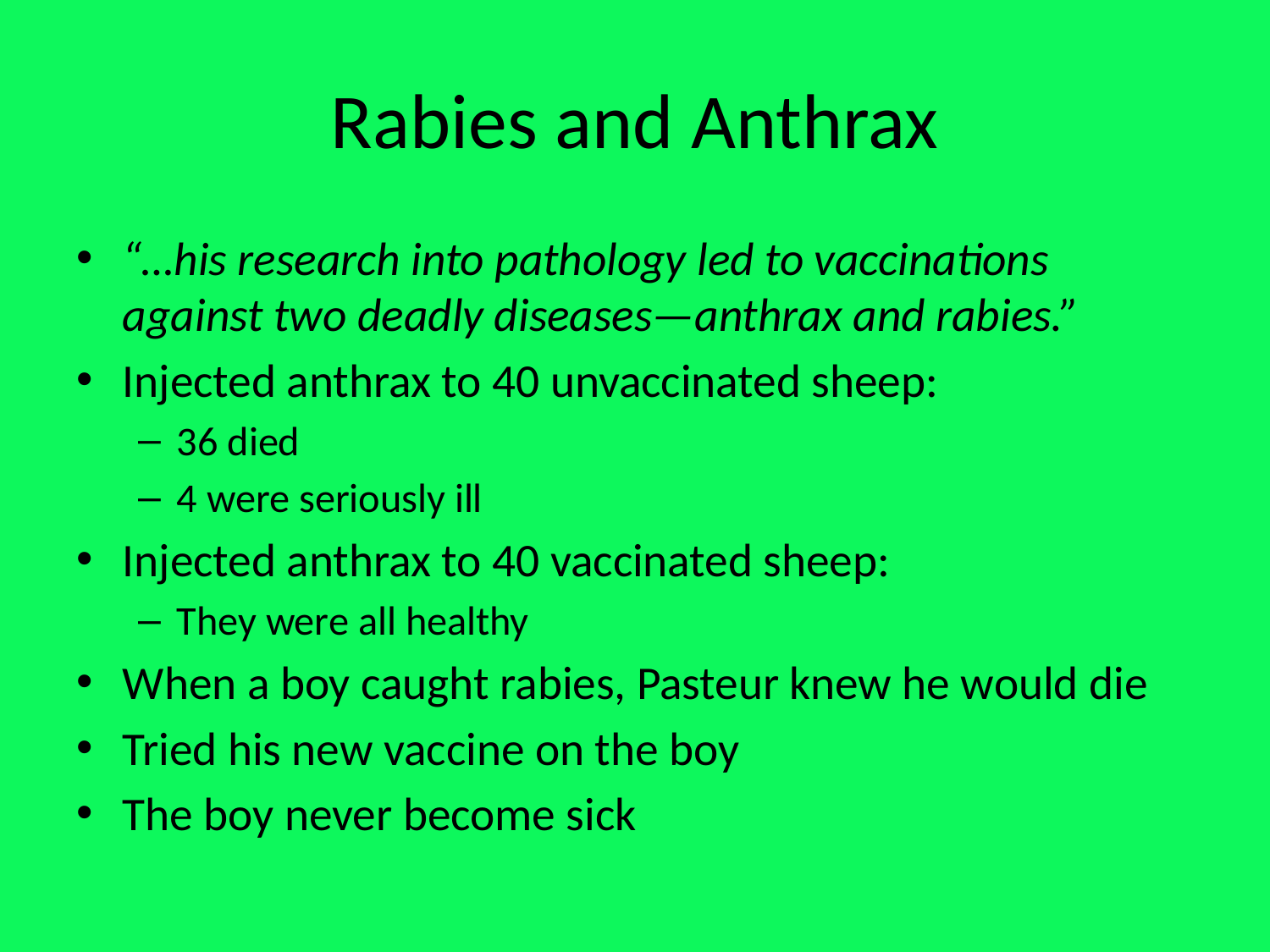

# Rabies and Anthrax
“…his research into pathology led to vaccinations against two deadly diseases—anthrax and rabies.”
Injected anthrax to 40 unvaccinated sheep:
36 died
4 were seriously ill
Injected anthrax to 40 vaccinated sheep:
They were all healthy
When a boy caught rabies, Pasteur knew he would die
Tried his new vaccine on the boy
The boy never become sick